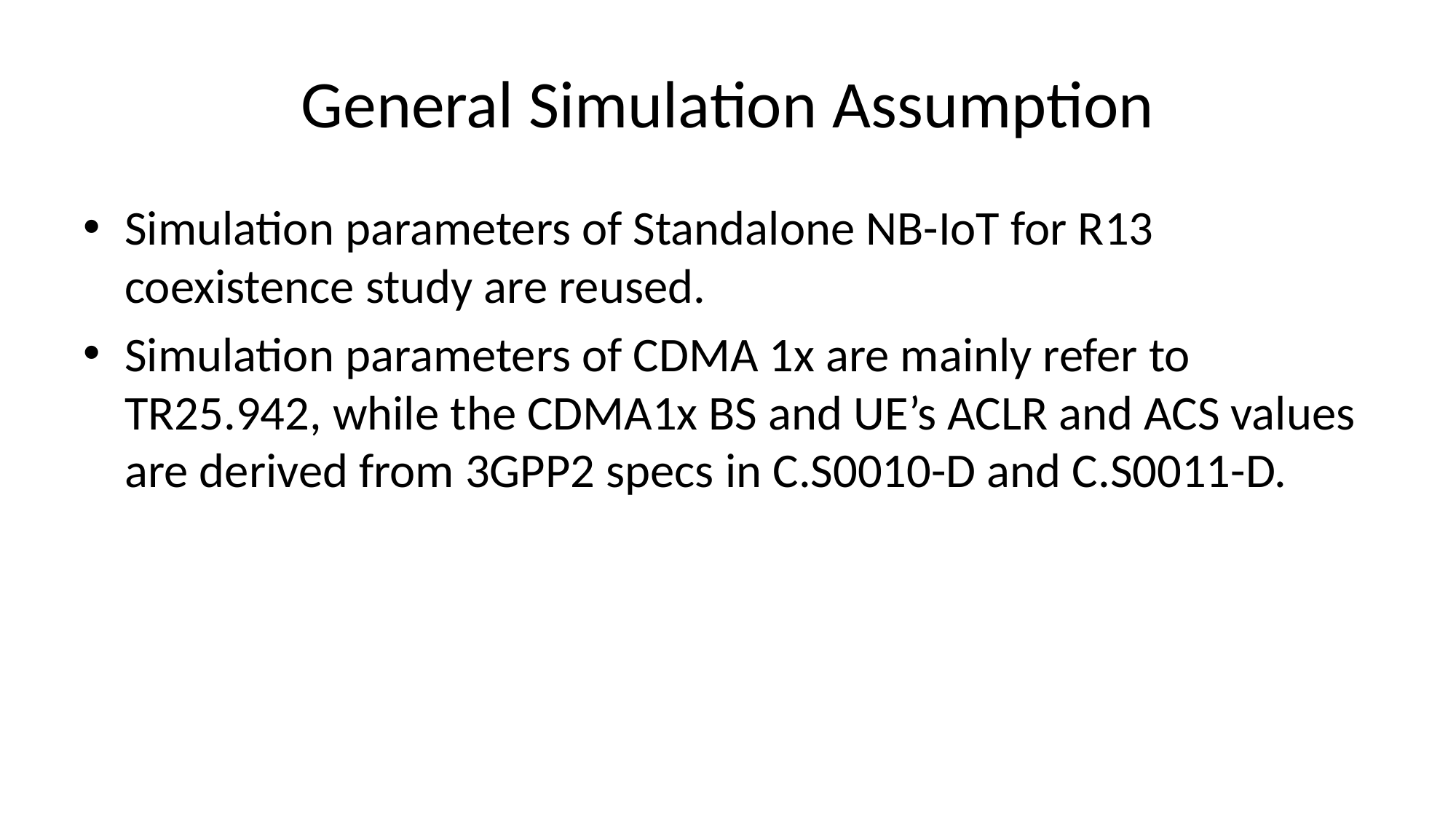

# General Simulation Assumption
Simulation parameters of Standalone NB-IoT for R13 coexistence study are reused.
Simulation parameters of CDMA 1x are mainly refer to TR25.942, while the CDMA1x BS and UE’s ACLR and ACS values are derived from 3GPP2 specs in C.S0010-D and C.S0011-D.